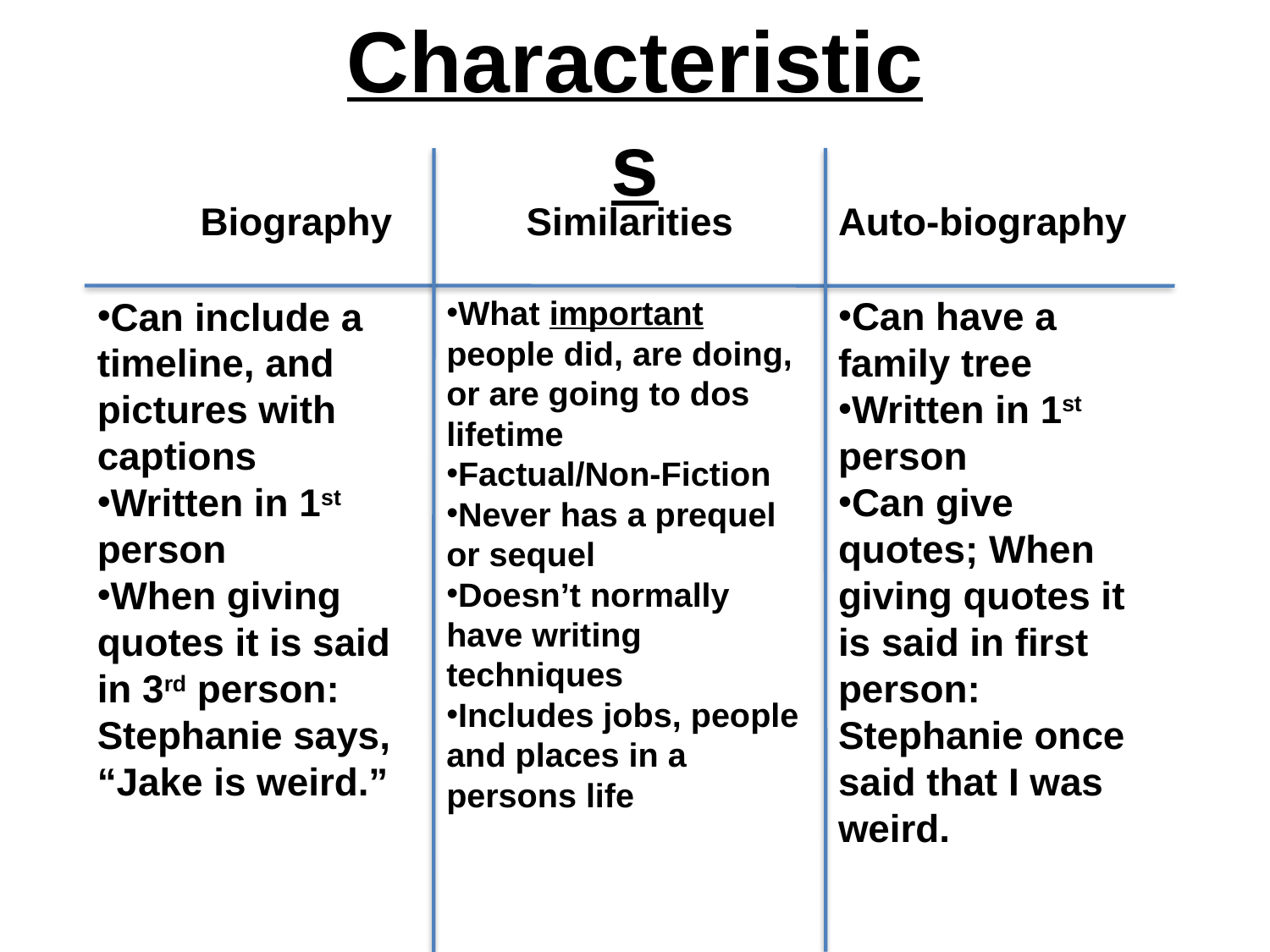

Characteristics
Biography
Similarities
Auto-biography
Can have a family tree
Written in 1st person
Can give quotes; When giving quotes it is said in first person:
Stephanie once said that I was weird.
Can include a timeline, and pictures with captions
Written in 1st person
When giving quotes it is said in 3rd person:
Stephanie says, “Jake is weird.”
What important people did, are doing, or are going to dos lifetime
Factual/Non-Fiction
Never has a prequel or sequel
Doesn’t normally have writing techniques
Includes jobs, people and places in a persons life